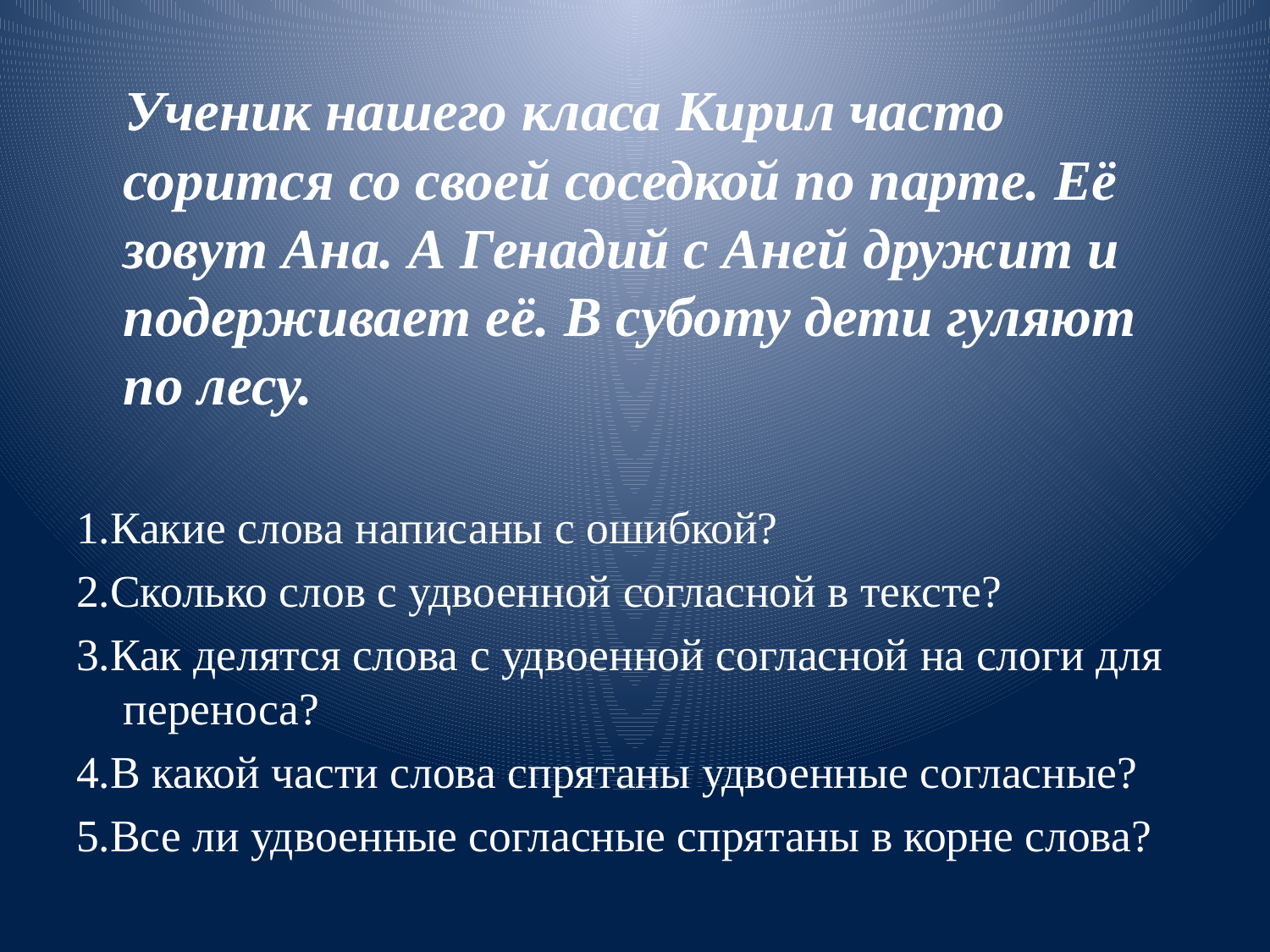

Ученик нашего класа Кирил часто сорится со своей соседкой по парте. Её зовут Ана. А Генадий с Аней дружит и подерживает её. В суботу дети гуляют по лесу.

1.Какие слова написаны с ошибкой?
2.Сколько слов с удвоенной согласной в тексте?
3.Как делятся слова с удвоенной согласной на слоги для переноса?
4.В какой части слова спрятаны удвоенные согласные?
5.Все ли удвоенные согласные спрятаны в корне слова?